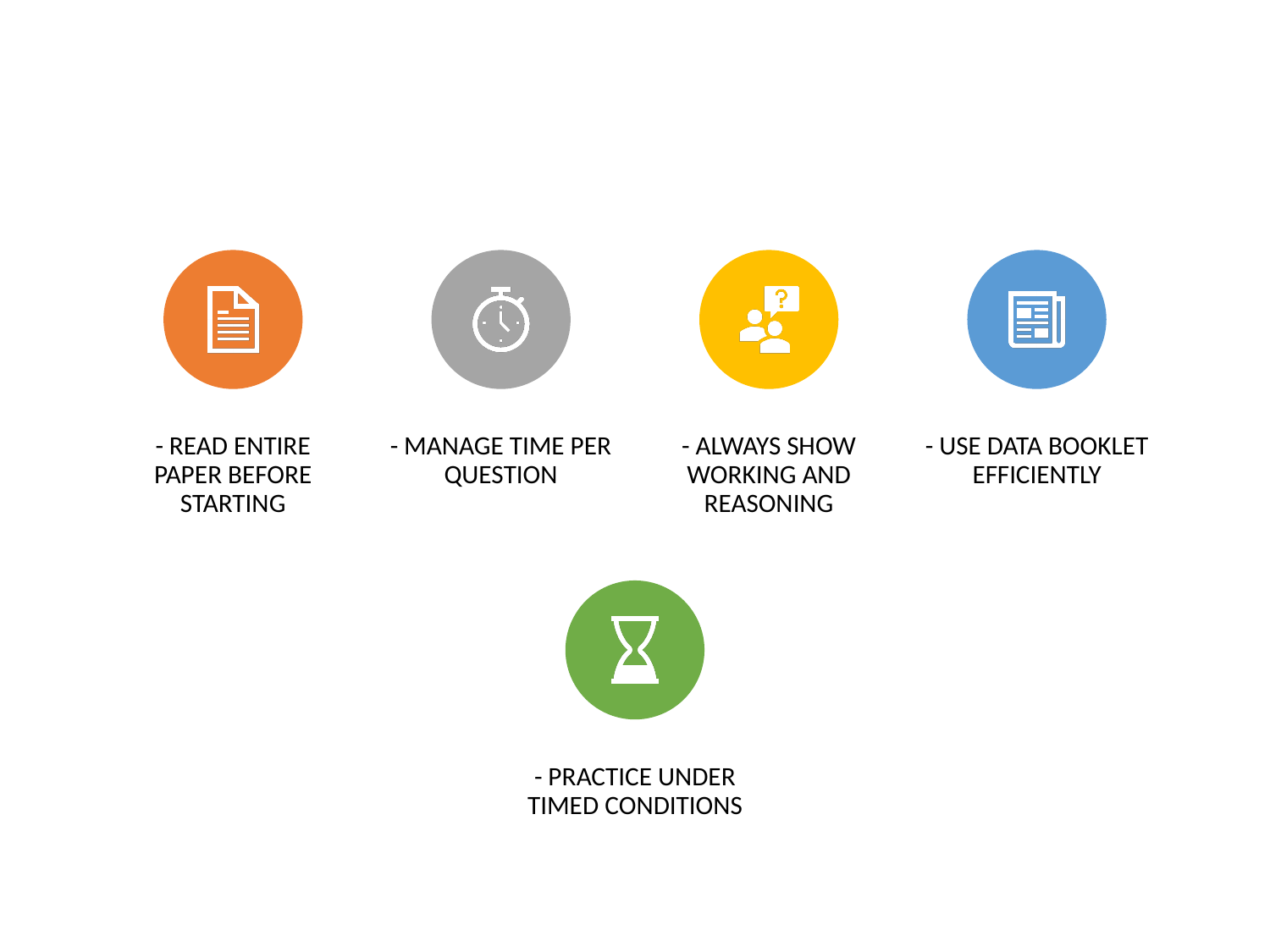

# Tips & Strategies for Students
- Read entire paper before starting
- Manage time per question
- Always show working and reasoning
- Use data booklet efficiently
- Practice under timed conditions